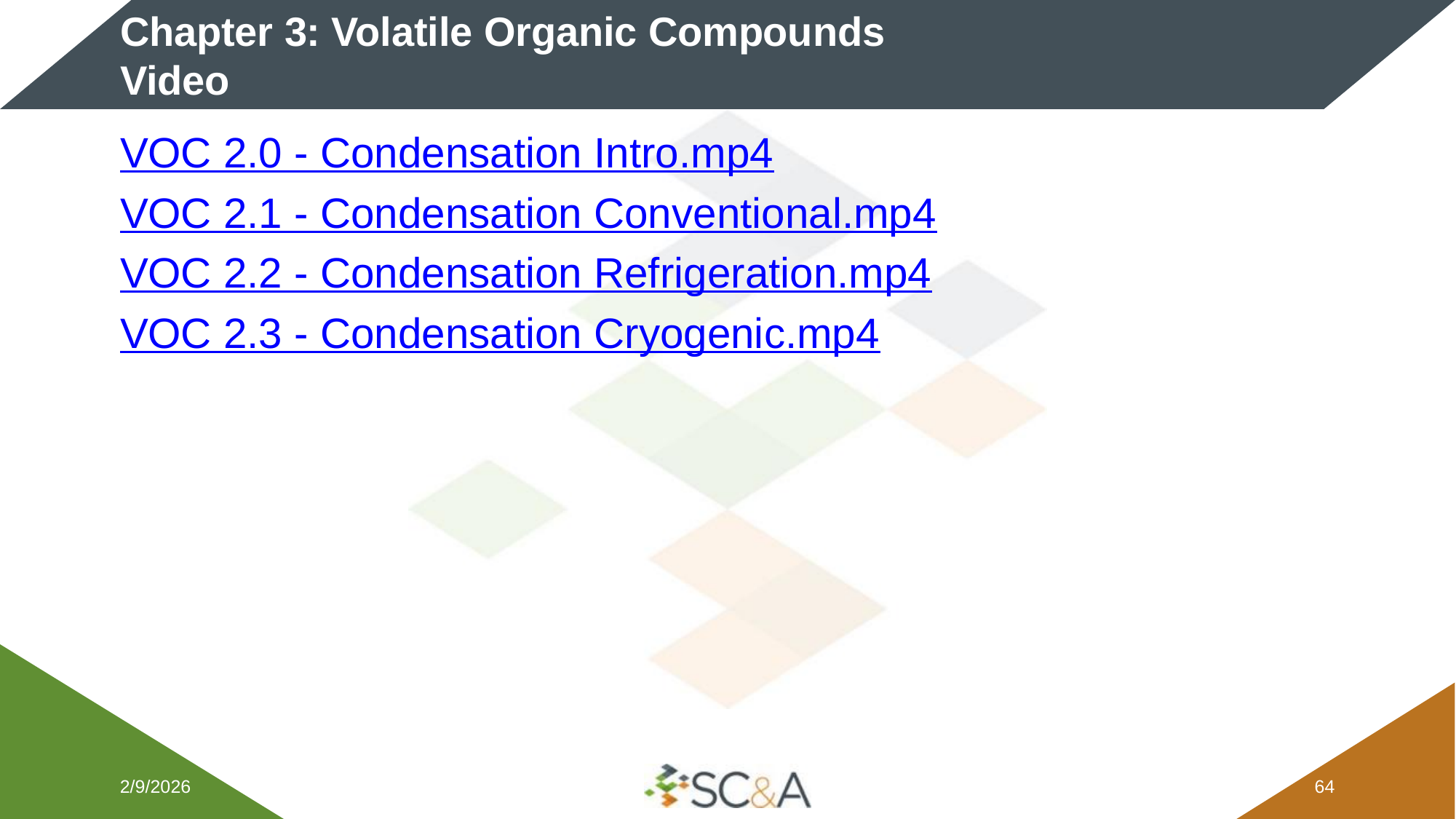

# Chapter 3: Volatile Organic Compounds Video
VOC 2.0 - Condensation Intro.mp4
VOC 2.1 - Condensation Conventional.mp4
VOC 2.2 - Condensation Refrigeration.mp4
VOC 2.3 - Condensation Cryogenic.mp4
2/9/2026
64